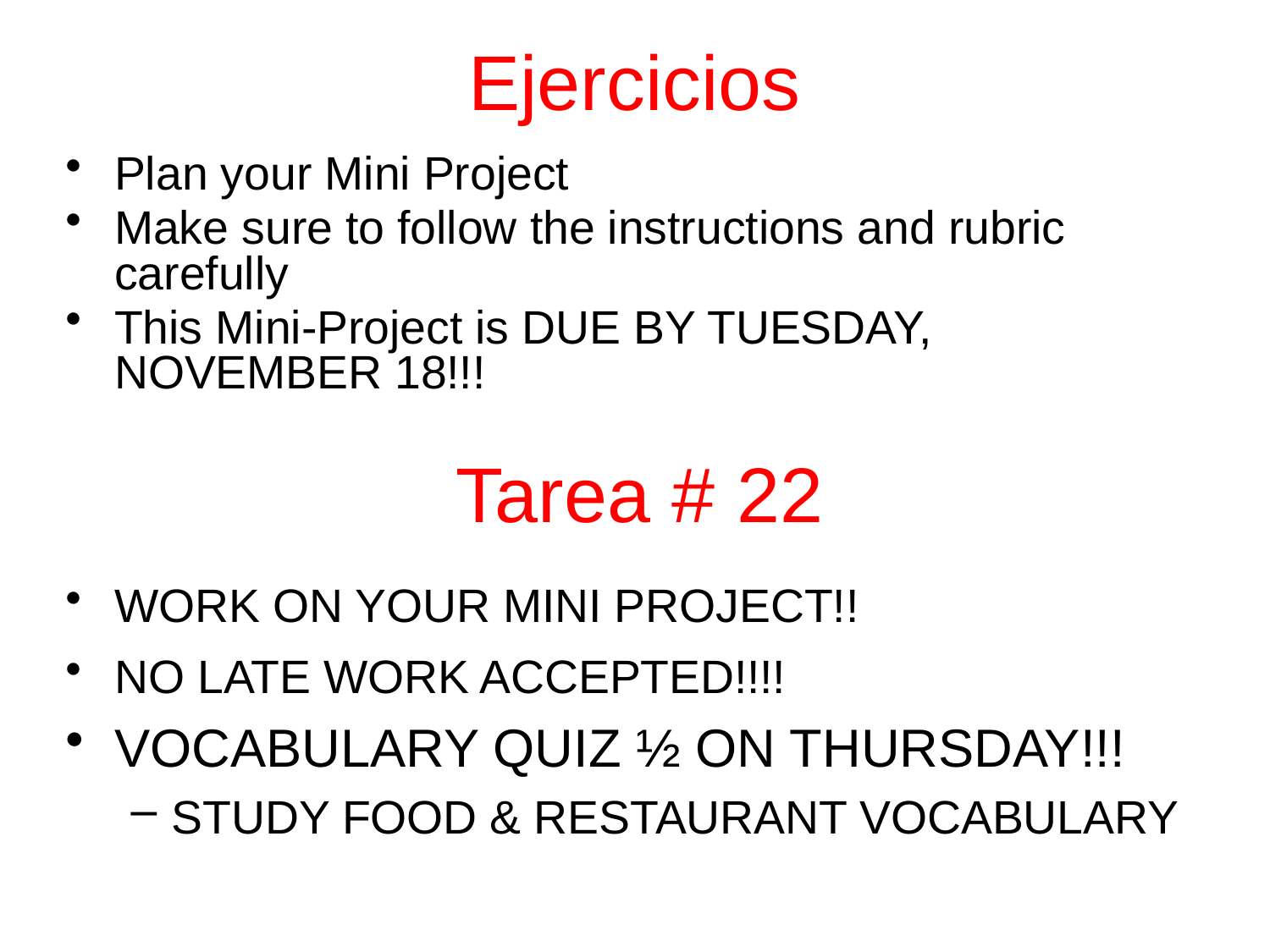

# Ejercicios
Plan your Mini Project
Make sure to follow the instructions and rubric carefully
This Mini-Project is DUE BY TUESDAY, NOVEMBER 18!!!

WORK ON YOUR MINI PROJECT!!
NO LATE WORK ACCEPTED!!!!
VOCABULARY QUIZ ½ ON THURSDAY!!!
STUDY FOOD & RESTAURANT VOCABULARY

Tarea # 22